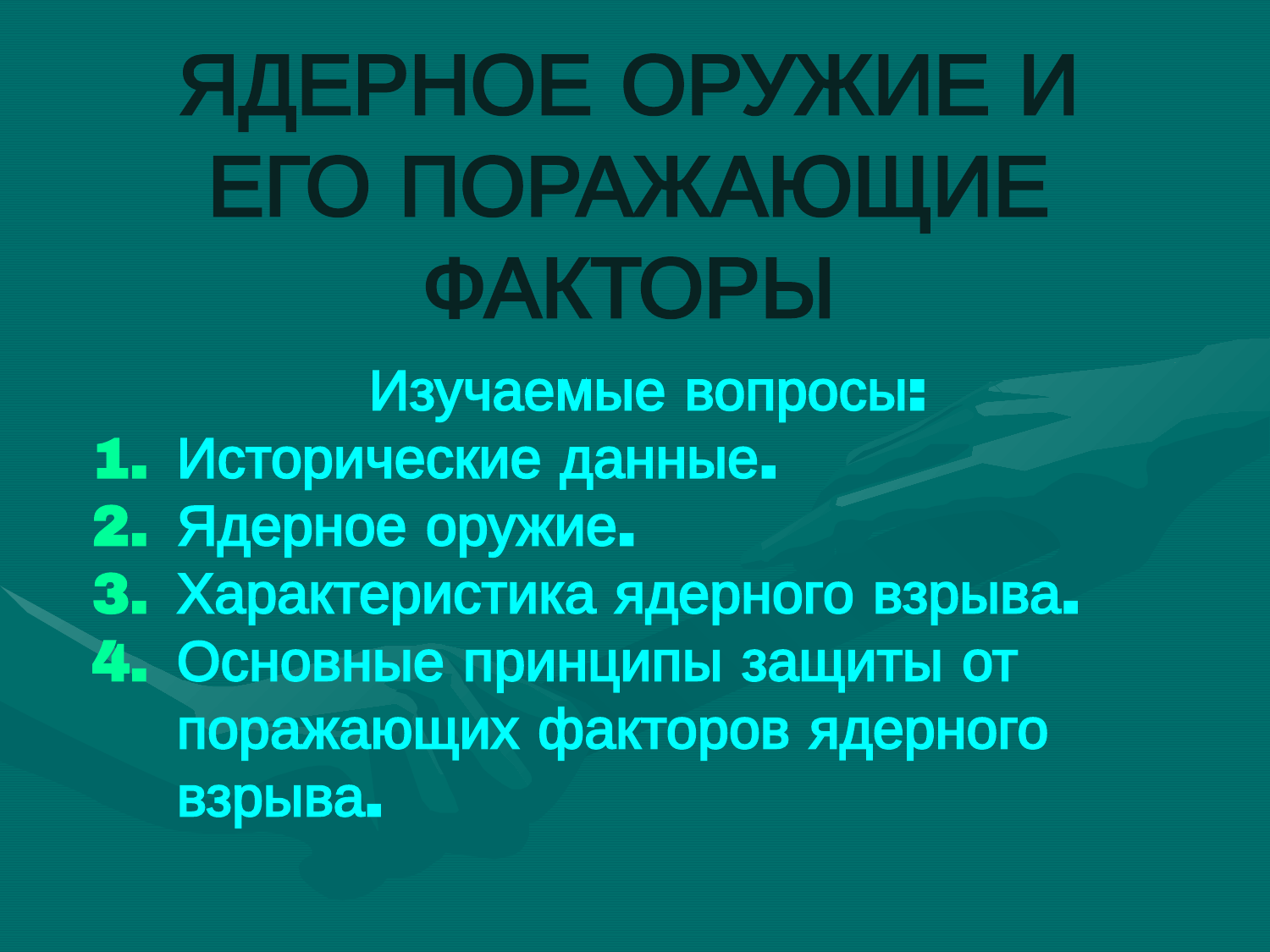

# ЯДЕРНОЕ ОРУЖИЕ И ЕГО ПОРАЖАЮЩИЕ ФАКТОРЫ
Изучаемые вопросы:
Исторические данные.
Ядерное оружие.
Характеристика ядерного взрыва.
Основные принципы защиты от поражающих факторов ядерного взрыва.